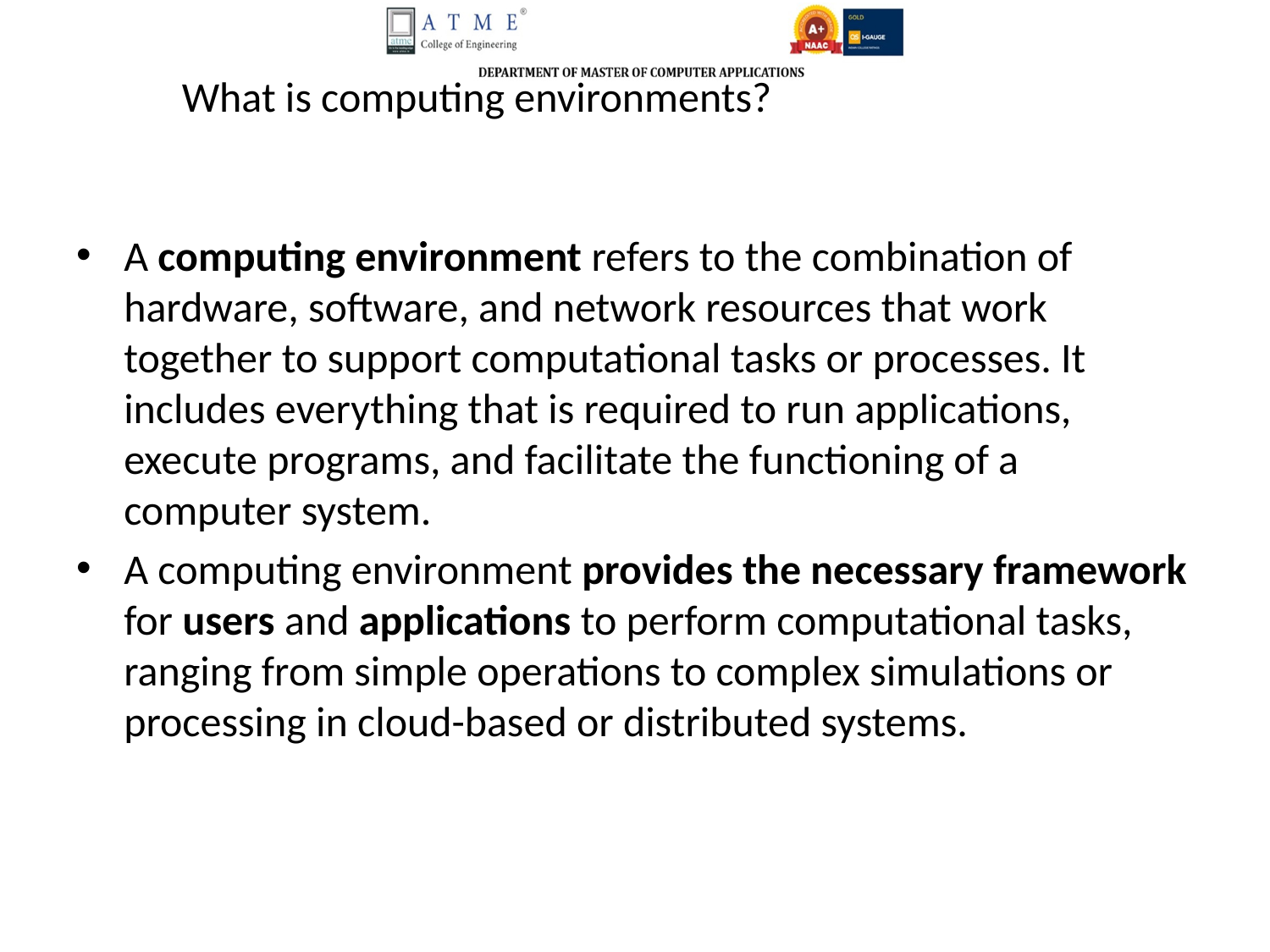

#
What is computing environments?

A computing environment refers to the combination of hardware, software, and network resources that work together to support computational tasks or processes. It includes everything that is required to run applications, execute programs, and facilitate the functioning of a computer system.
A computing environment provides the necessary framework for users and applications to perform computational tasks, ranging from simple operations to complex simulations or processing in cloud-based or distributed systems.